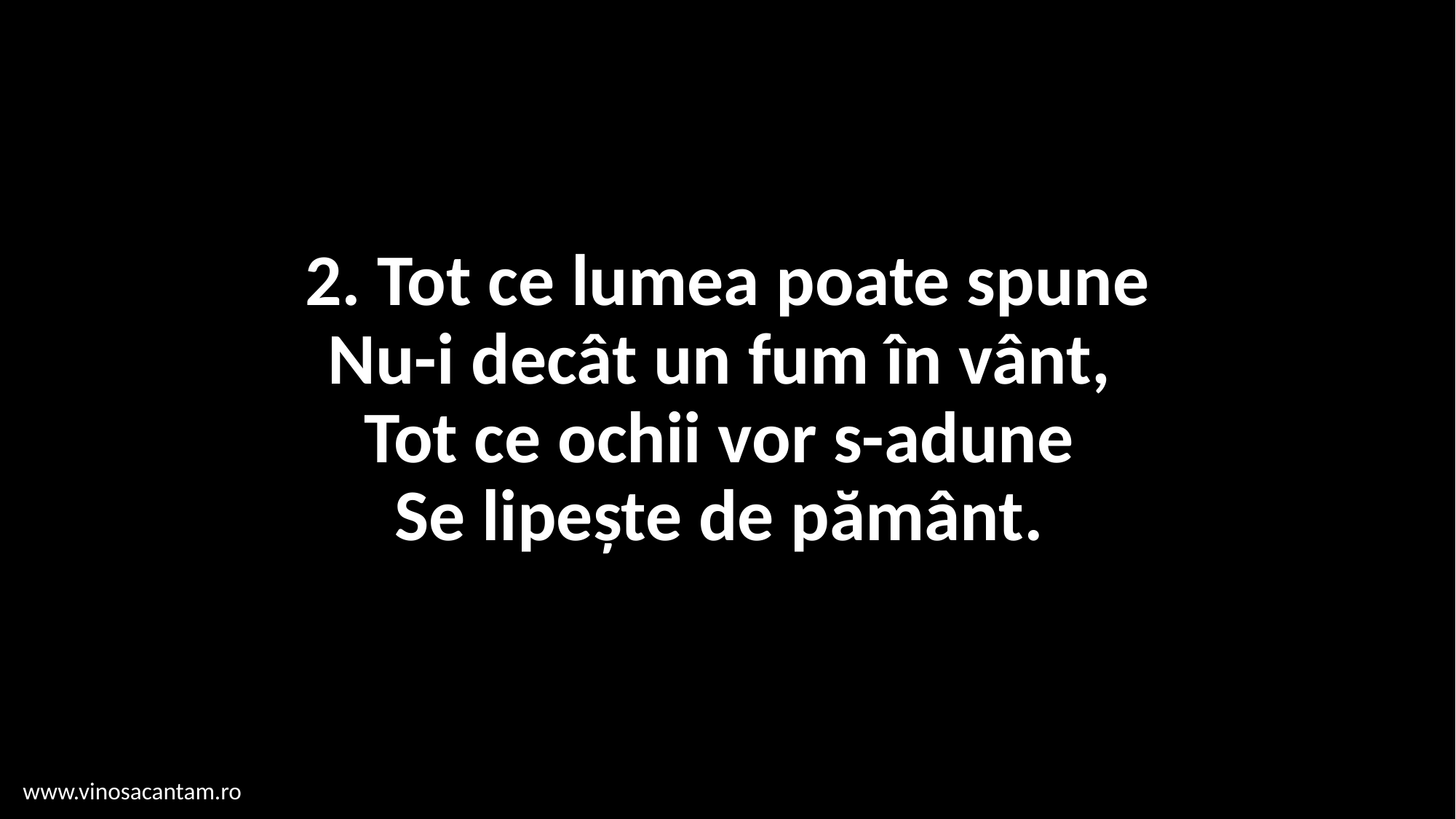

# 2. Tot ce lumea poate spune Nu-i decât un fum în vânt, Tot ce ochii vor s-adune Se lipește de pământ.
www.vinosacantam.ro